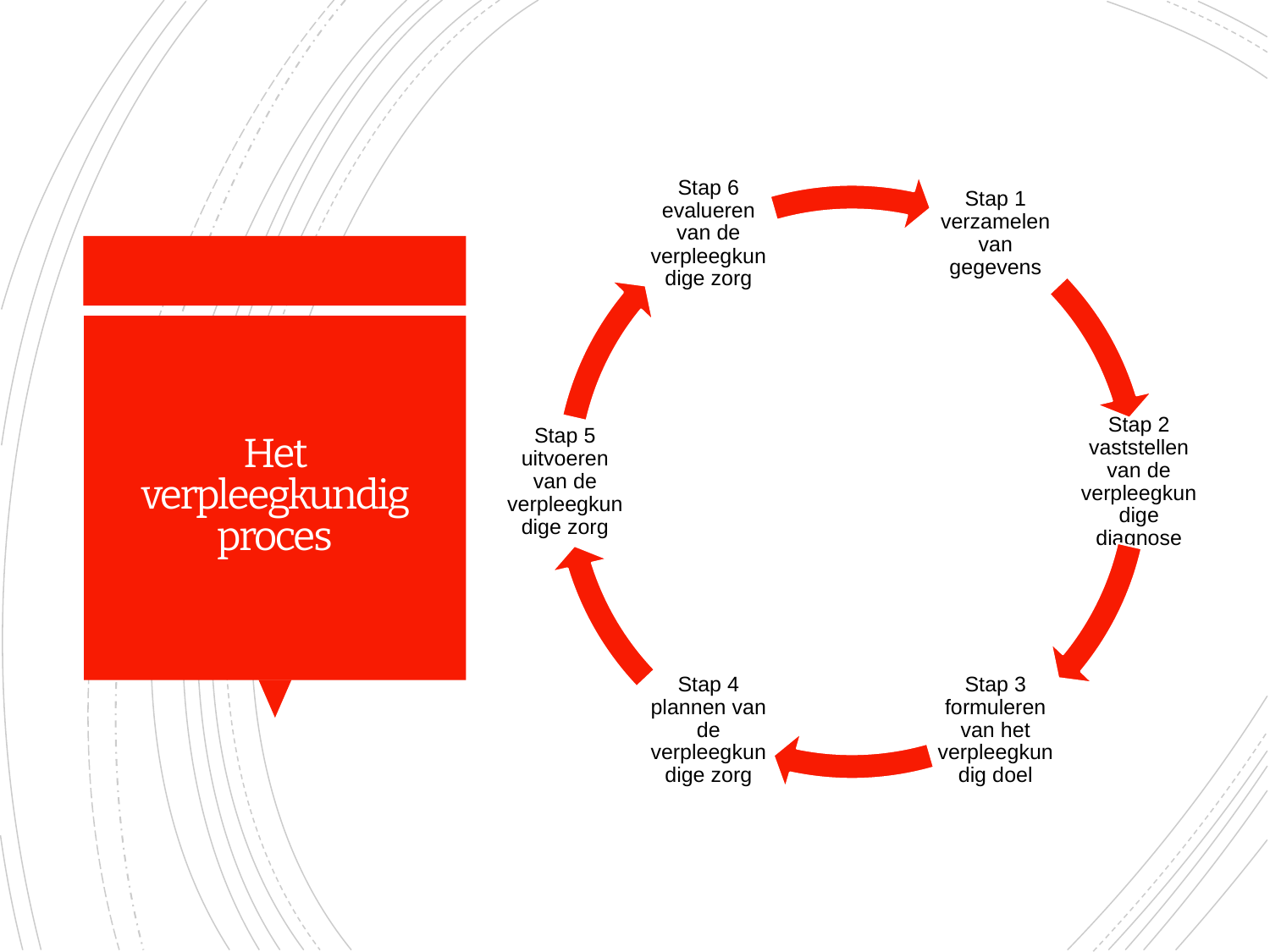

Stap 1 verzamelen van gegevens
Stap 2 vaststellen van de verpleegkundige diagnose
Stap 3 formuleren van het verpleegkundig doel
Stap 4 plannen van de verpleegkundige zorg
Stap 5 uitvoeren van de verpleegkundige zorg
Stap 6 evalueren van de verpleegkundige zorg
# Het verpleegkundig proces